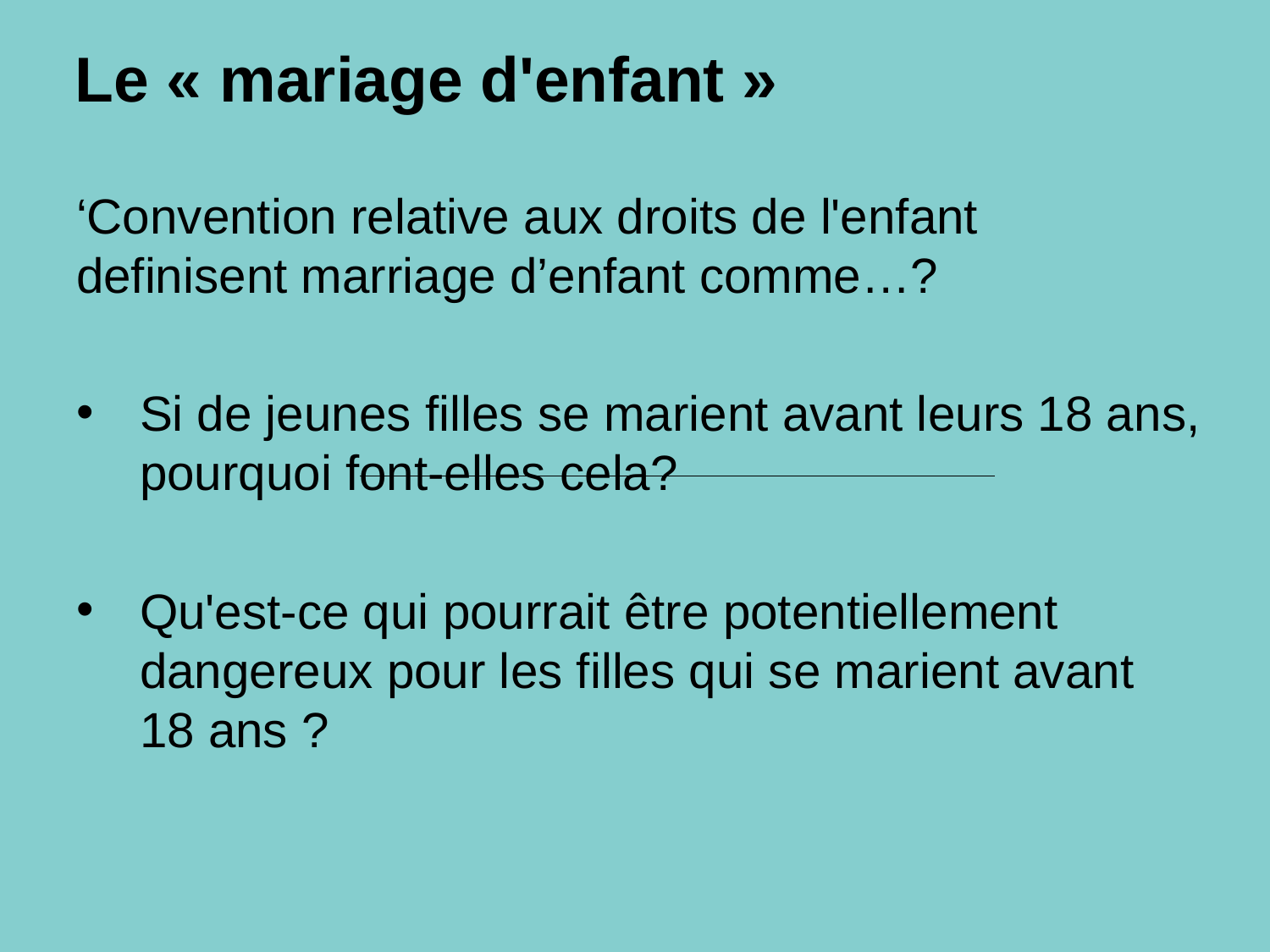

# Le « mariage d'enfant »
‘Convention relative aux droits de l'enfant definisent marriage d’enfant comme…?

Si de jeunes filles se marient avant leurs 18 ans, pourquoi font-elles cela?

Qu'est-ce qui pourrait être potentiellement dangereux pour les filles qui se marient avant 18 ans ?